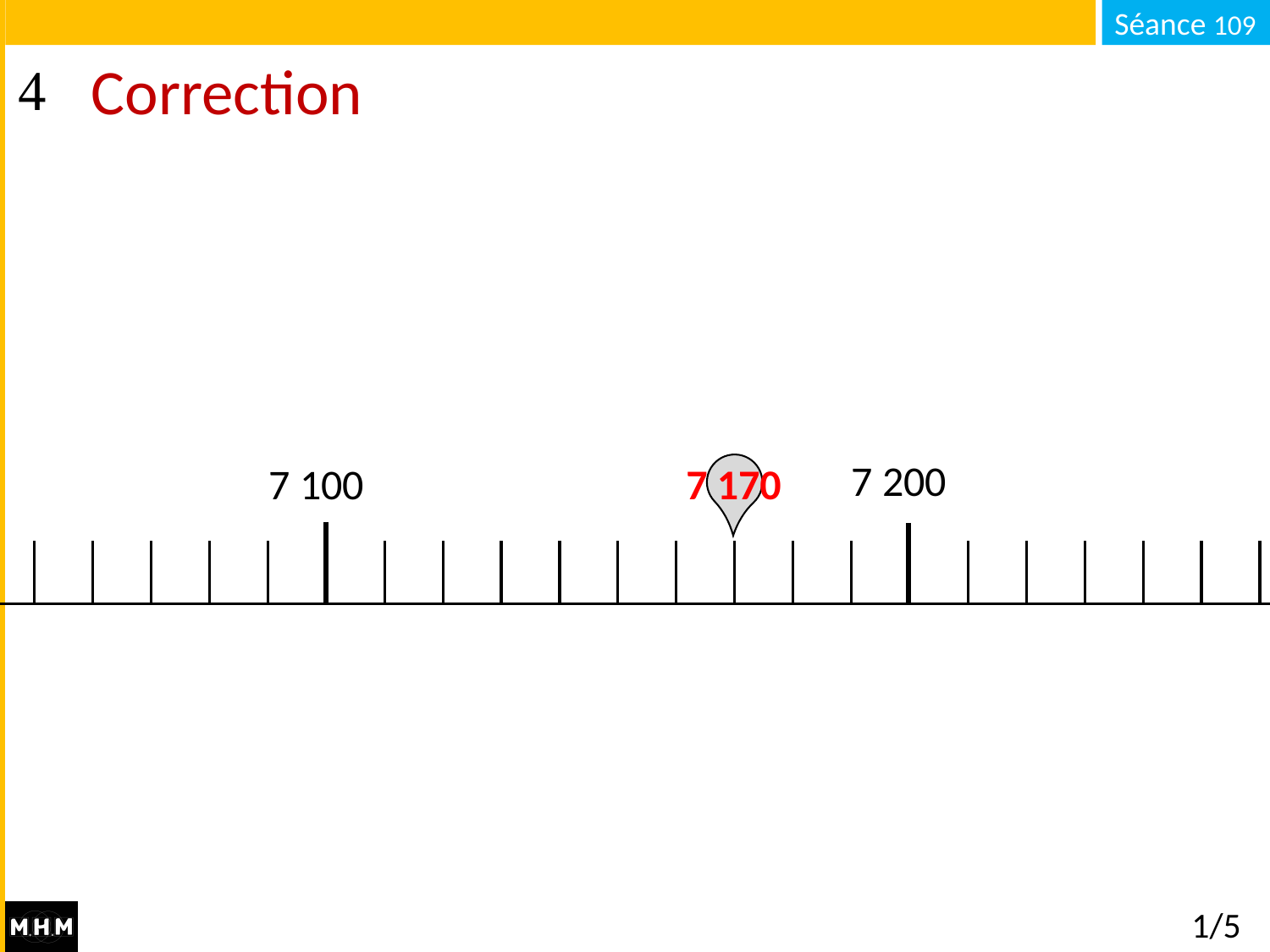

# Correction
7 200
7 100
7 170

1/5